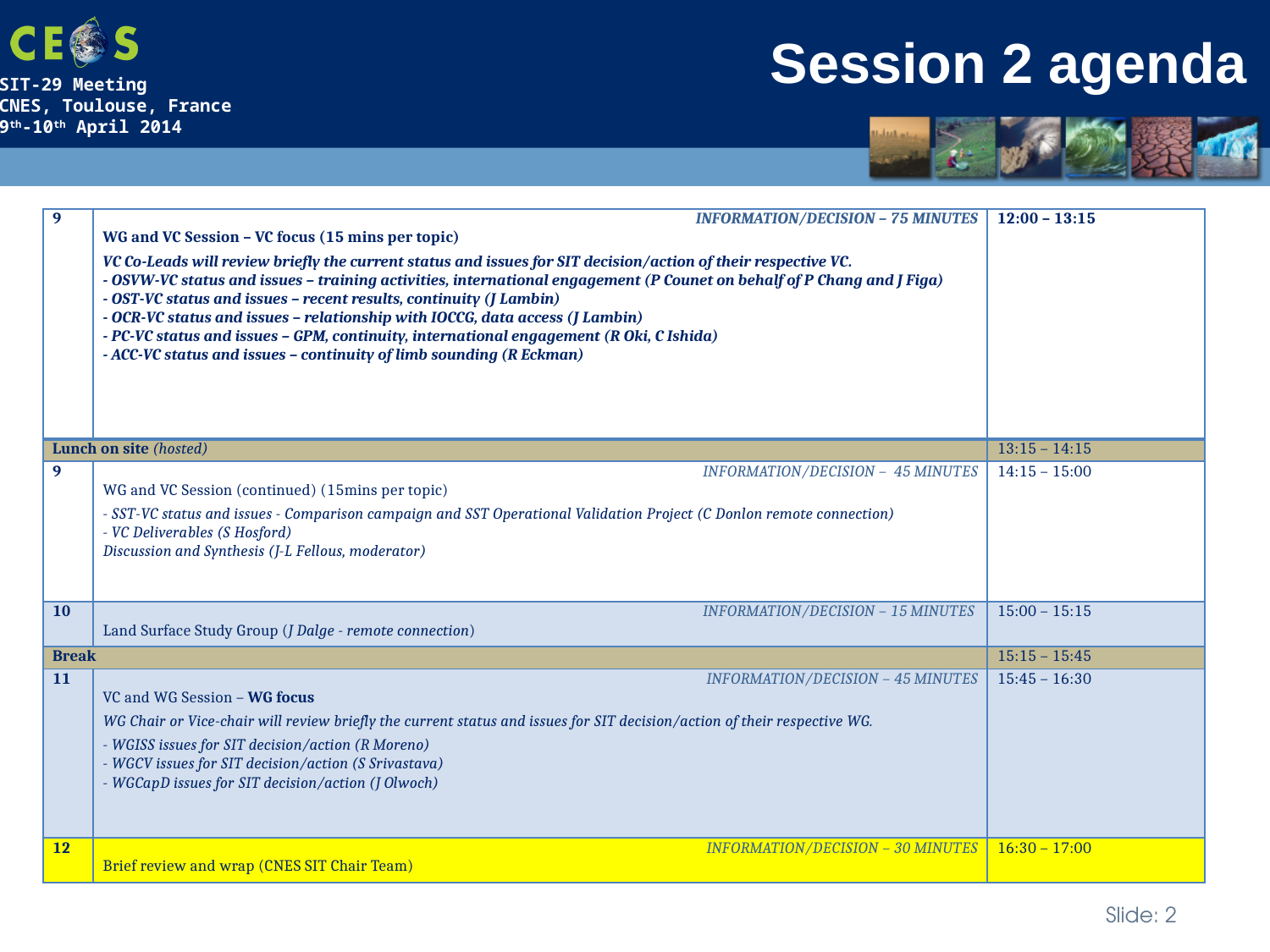

# Session 2 agenda
| 9 | information/decision – 75 minutes WG and VC Session – VC focus (15 mins per topic) VC Co-Leads will review briefly the current status and issues for SIT decision/action of their respective VC. - OSVW-VC status and issues – training activities, international engagement (P Counet on behalf of P Chang and J Figa) - OST-VC status and issues – recent results, continuity (J Lambin) - OCR-VC status and issues – relationship with IOCCG, data access (J Lambin) - PC-VC status and issues – GPM, continuity, international engagement (R Oki, C Ishida) - ACC-VC status and issues – continuity of limb sounding (R Eckman) | 12:00 – 13:15 |
| --- | --- | --- |
| Lunch on site (hosted) |  | 13:15 – 14:15 |
| 9 | information/decision – 45 minutes WG and VC Session (continued) (15mins per topic) - SST-VC status and issues - Comparison campaign and SST Operational Validation Project (C Donlon remote connection) - VC Deliverables (S Hosford) Discussion and Synthesis (J-L Fellous, moderator) | 14:15 – 15:00 |
| 10 | information/decision – 15 minutes Land Surface Study Group (J Dalge - remote connection) | 15:00 – 15:15 |
| Break |  | 15:15 – 15:45 |
| 11 | information/decision – 45 minutes VC and WG Session – WG focus WG Chair or Vice-chair will review briefly the current status and issues for SIT decision/action of their respective WG. - WGISS issues for SIT decision/action (R Moreno) - WGCV issues for SIT decision/action (S Srivastava) - WGCapD issues for SIT decision/action (J Olwoch) | 15:45 – 16:30 |
| 12 | information/decision – 30 minutes Brief review and wrap (CNES SIT Chair Team) | 16:30 – 17:00 |